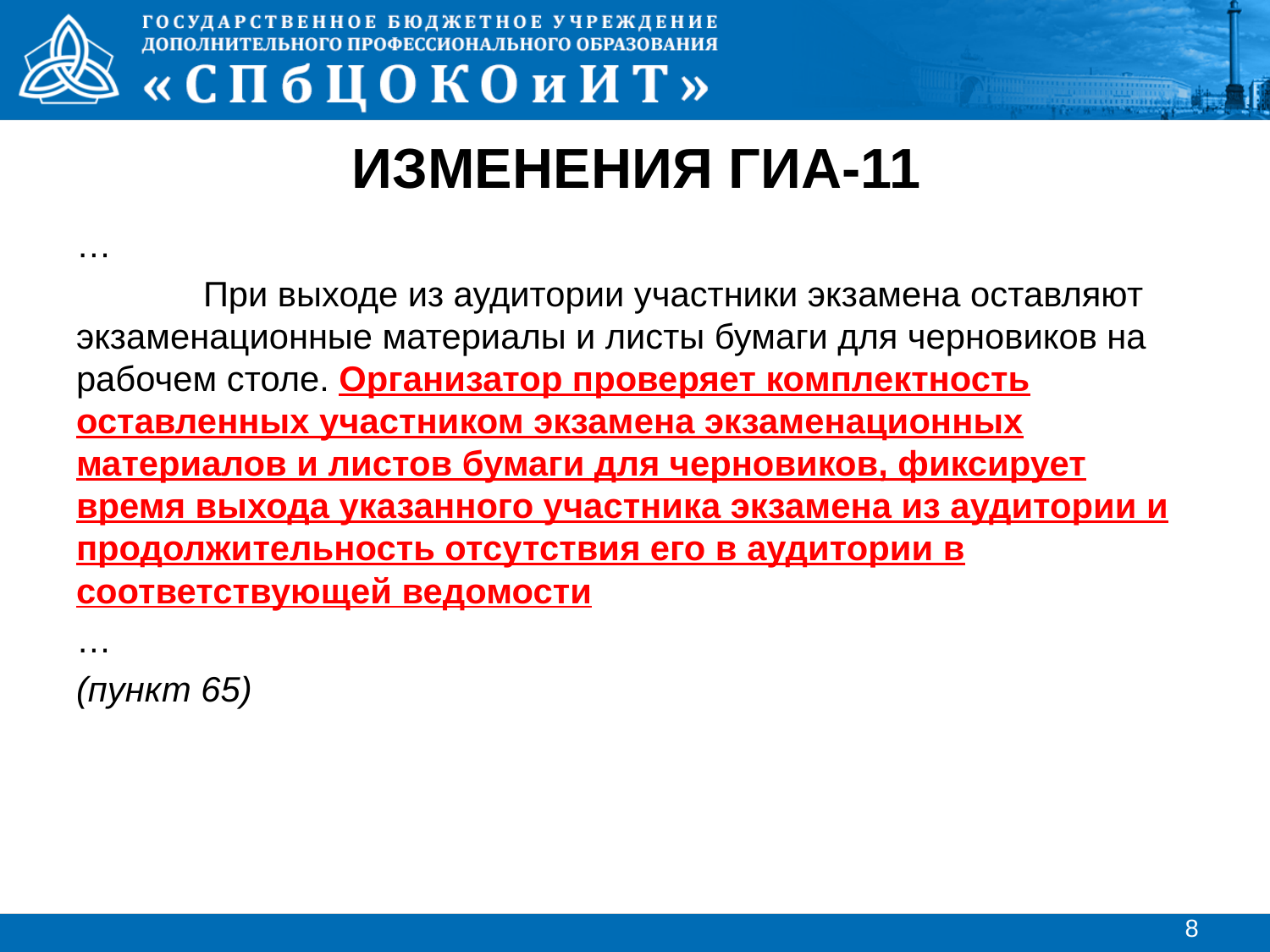

ИЗМЕНЕНИЯ ГИА-11
…
	При выходе из аудитории участники экзамена оставляют экзаменационные материалы и листы бумаги для черновиков на рабочем столе. Организатор проверяет комплектность оставленных участником экзамена экзаменационных материалов и листов бумаги для черновиков, фиксирует время выхода указанного участника экзамена из аудитории и продолжительность отсутствия его в аудитории в соответствующей ведомости
…
(пункт 65)

8